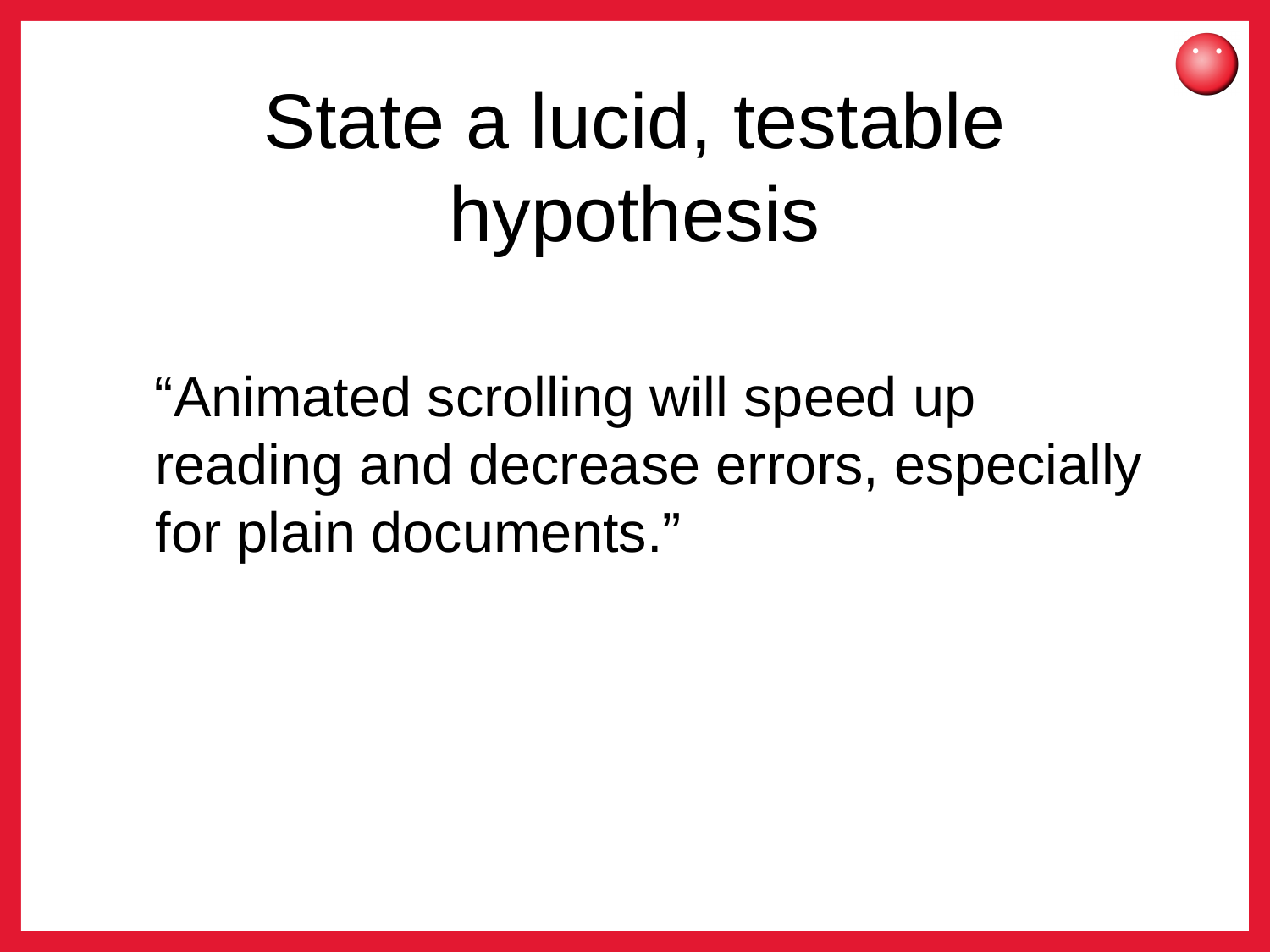

# State a lucid, testable hypothesis

   “Animated scrolling will speed up reading and decrease errors, especially for plain documents.”